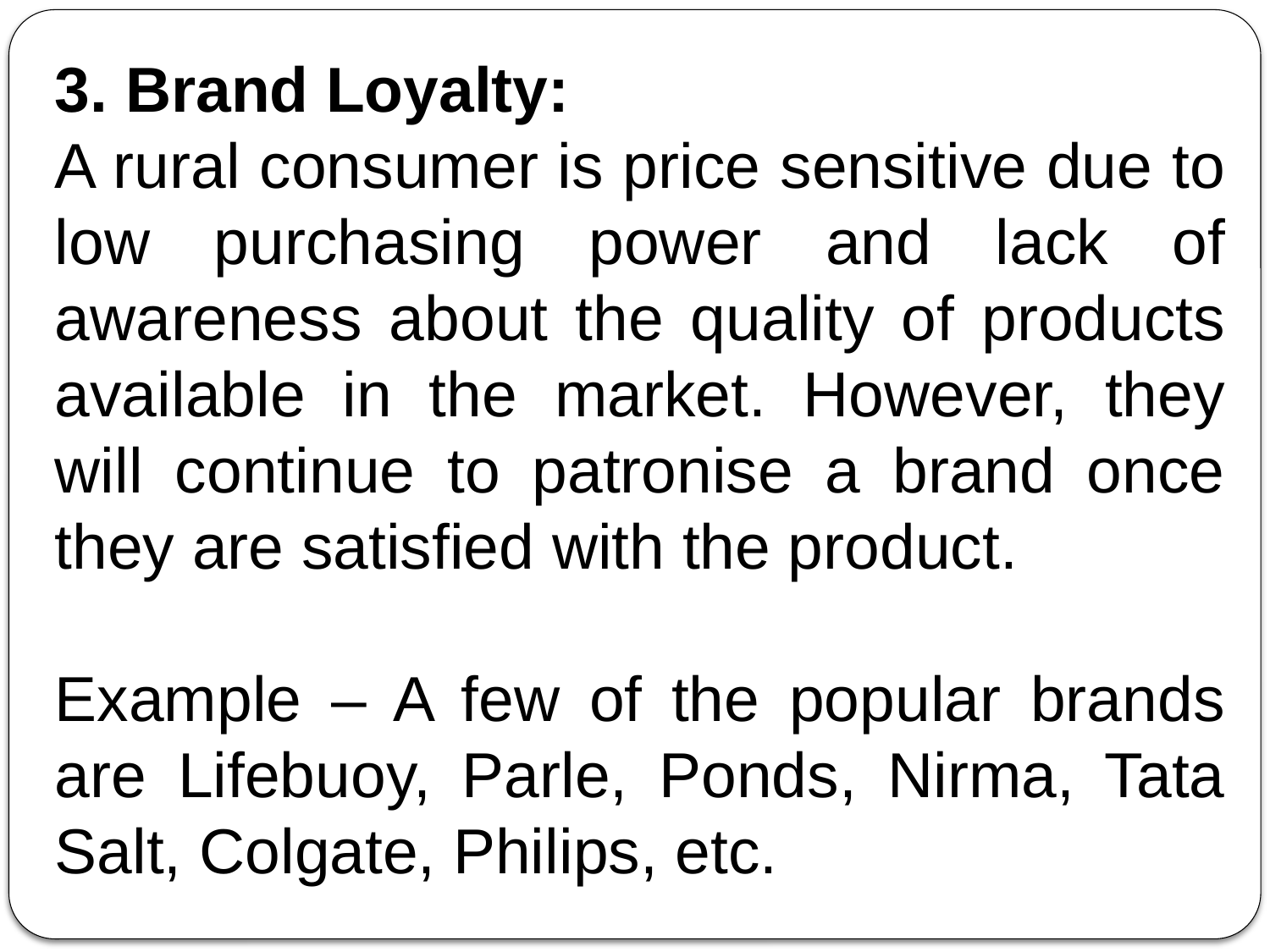

3. Brand Loyalty:
A rural consumer is price sensitive due to low purchasing power and lack of awareness about the quality of products available in the market. However, they will continue to patronise a brand once they are satisfied with the product.

Example – A few of the popular brands are Lifebuoy, Parle, Ponds, Nirma, Tata Salt, Colgate, Philips, etc.